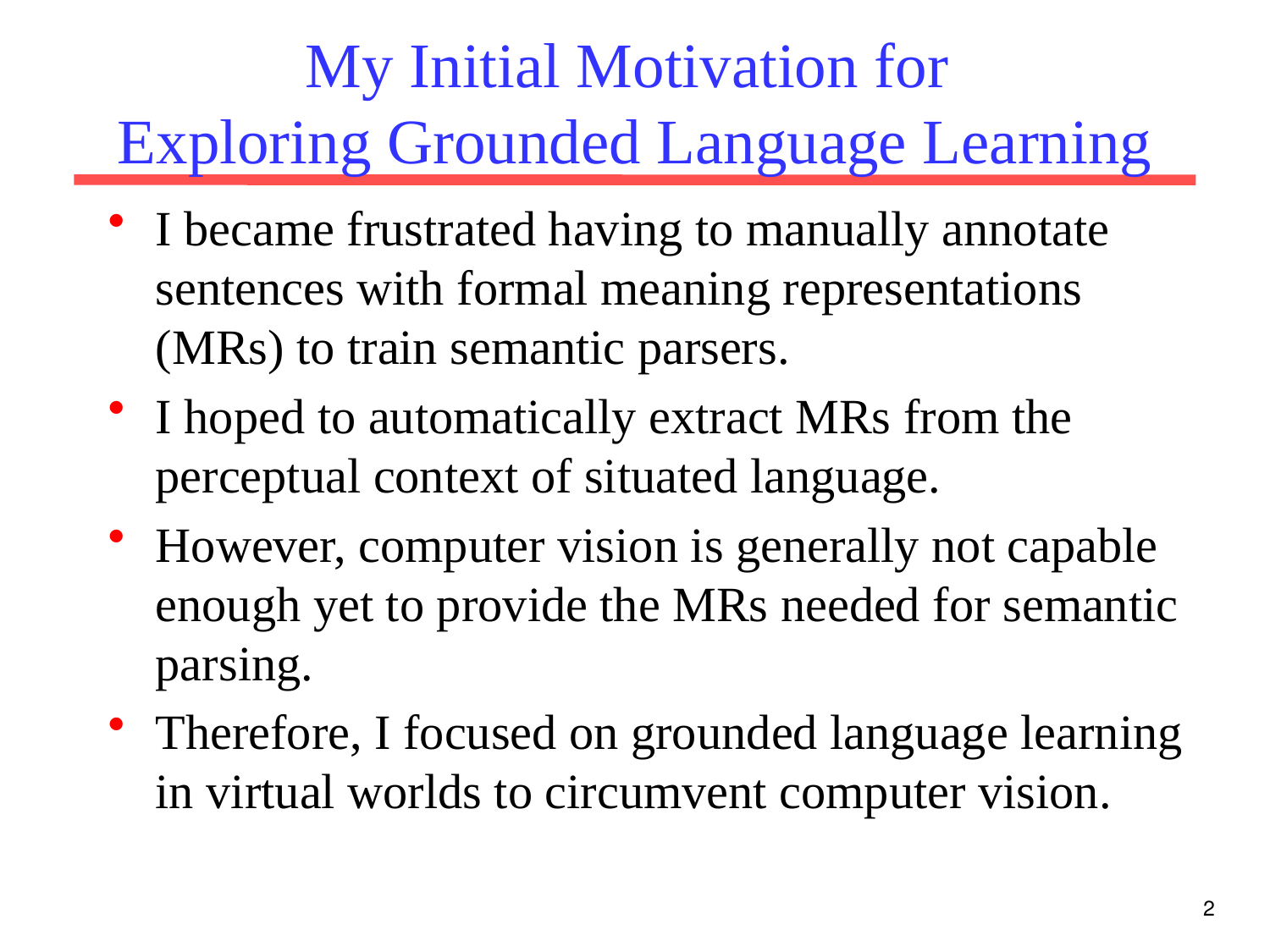

# My Initial Motivation for Exploring Grounded Language Learning
I became frustrated having to manually annotate sentences with formal meaning representations (MRs) to train semantic parsers.
I hoped to automatically extract MRs from the perceptual context of situated language.
However, computer vision is generally not capable enough yet to provide the MRs needed for semantic parsing.
Therefore, I focused on grounded language learning in virtual worlds to circumvent computer vision.
2